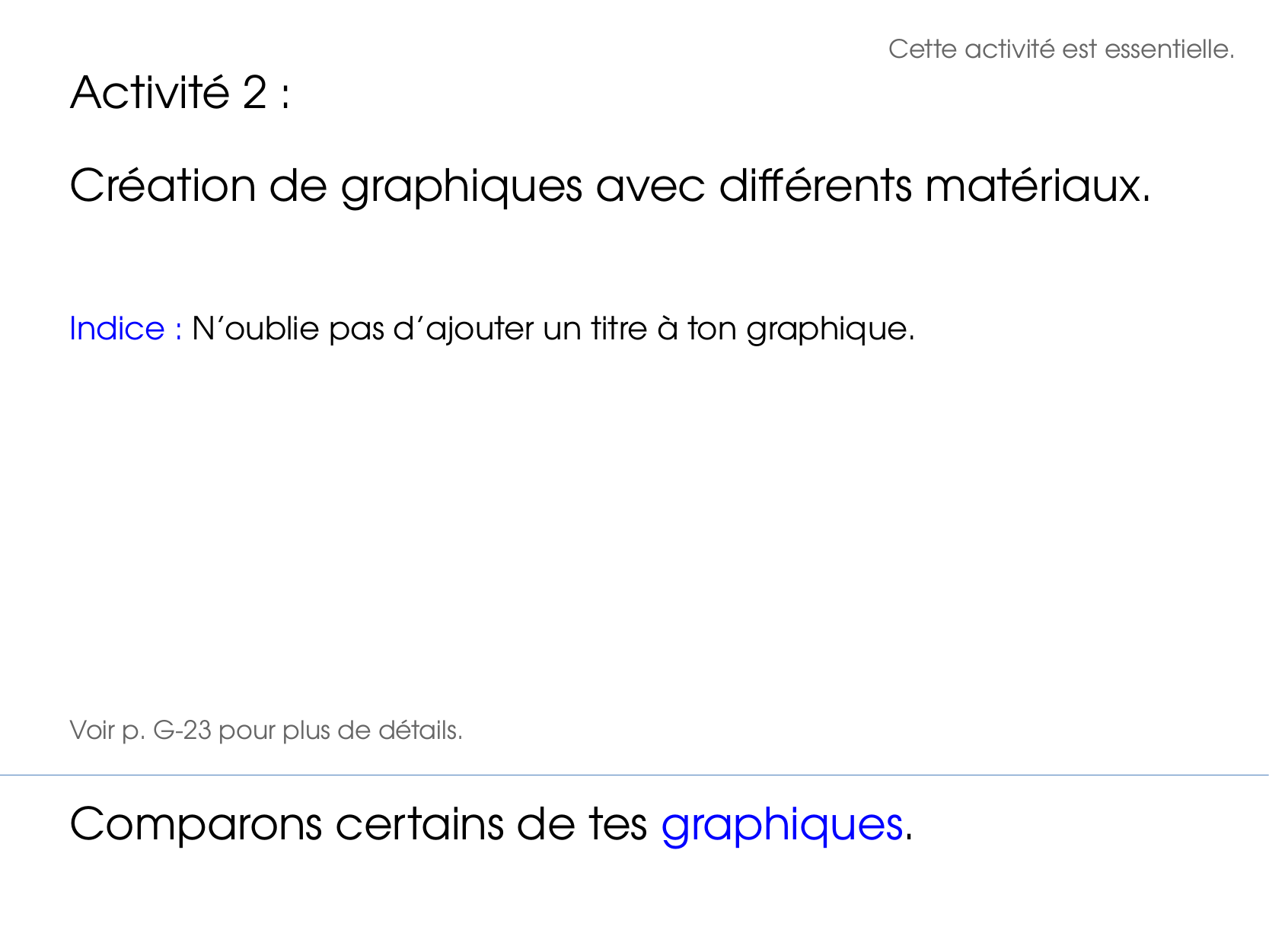

Cette activité est essentielle.
Activité 2 :
Création de graphiques avec différents matériaux.

Indice : N’oublie pas d’ajouter un titre à ton graphique.
Voir p. G-23 pour plus de détails.
Comparons certains de tes graphiques.